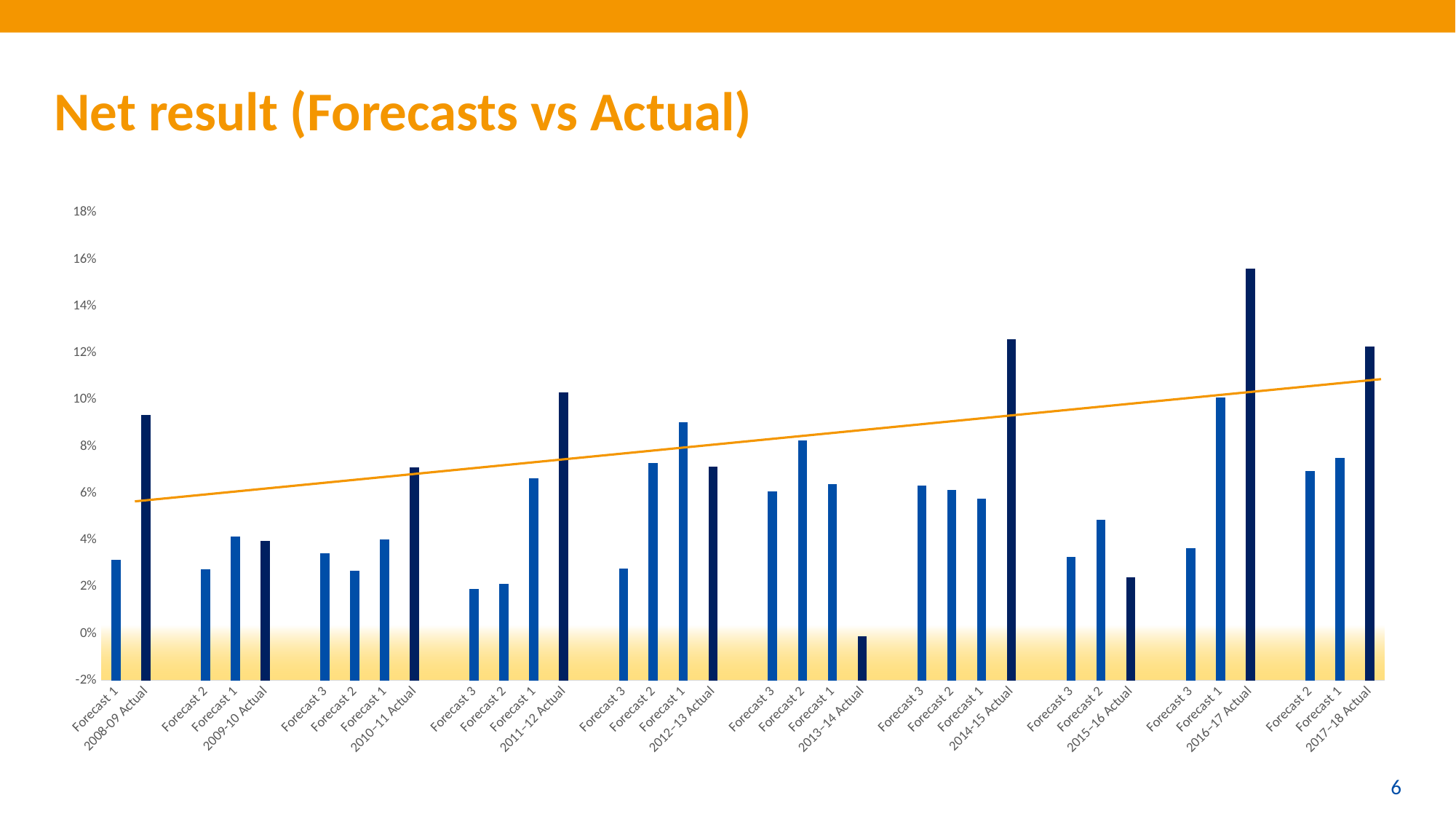

# Net result (Forecasts vs Actual)

### Chart

| Category |  |
|---|---|
| Forecast 1 | 0.03139714285714285 |
| 2008-09 Actual | 0.09365675675675679 |
|  | None |
| Forecast 2 | 0.02744285714285714 |
| Forecast 1 | 0.041613513513513514 |
| 2009-10 Actual | 0.039518797616487286 |
|  | None |
| Forecast 3 | 0.03425 |
| Forecast 2 | 0.027002702702702715 |
| Forecast 1 | 0.04022447970918032 |
| 2010–11 Actual | 0.07105263157894735 |
|  | None |
| Forecast 3 | 0.019054054054054057 |
| Forecast 2 | 0.021194517434551568 |
| Forecast 1 | 0.06652105263157895 |
| 2011–12 Actual | 0.10327105263157896 |
|  | None |
| Forecast 3 | 0.02782599952583466 |
| Forecast 2 | 0.07302368421052632 |
| Forecast 1 | 0.09044736842105264 |
| 2012–13 Actual | 0.07129023684210528 |
|  | None |
| Forecast 3 | 0.06087105263157896 |
| Forecast 2 | 0.08268947368421051 |
| Forecast 1 | 0.06387368421052629 |
| 2013–14 Actual | -0.00126578947368421 |
|  | None |
| Forecast 3 | 0.06338421052631579 |
| Forecast 2 | 0.06152105263157895 |
| Forecast 1 | 0.05779210526315788 |
| 2014-15 Actual | 0.12605249051860273 |
|  | None |
| Forecast 3 | 0.032655263157894736 |
| Forecast 2 | 0.048639473684210524 |
| 2015–16 Actual | 0.024181578947368432 |
|  | None |
| Forecast 3 | 0.036594736842105256 |
| Forecast 1 | 0.10091315789473683 |
| 2016–17 Actual | 0.1560473684210526 |
|  | None |
| Forecast 2 | 0.0694894736842105 |
| Forecast 1 | 0.07502631578947366 |
| 2017–18 Actual | 0.1228235294117647 |
6